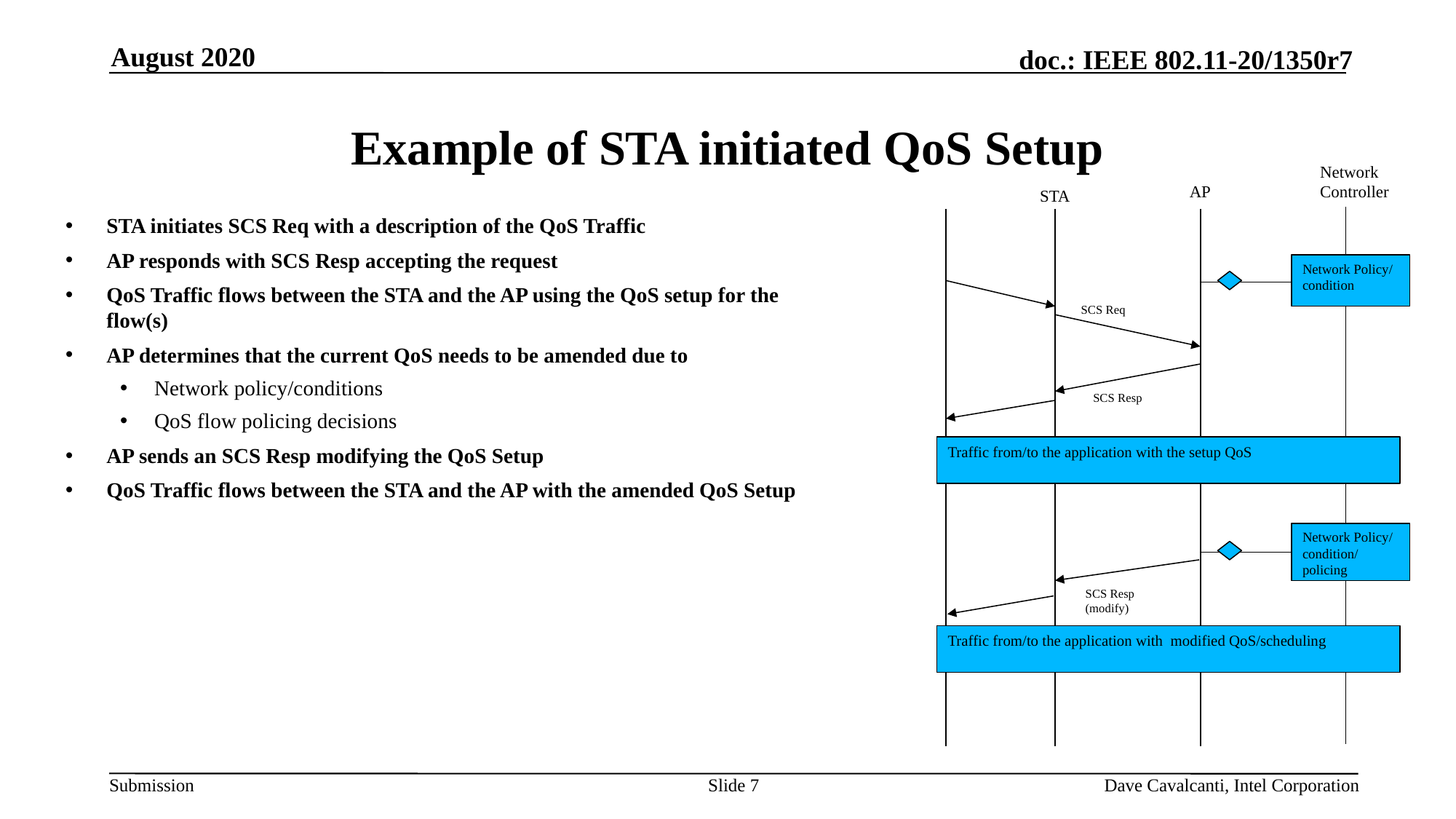

August 2020
# Example of STA initiated QoS Setup
Network
Controller
AP
STA
STA initiates SCS Req with a description of the QoS Traffic
AP responds with SCS Resp accepting the request
QoS Traffic flows between the STA and the AP using the QoS setup for the flow(s)
AP determines that the current QoS needs to be amended due to
Network policy/conditions
QoS flow policing decisions
AP sends an SCS Resp modifying the QoS Setup
QoS Traffic flows between the STA and the AP with the amended QoS Setup

Network Policy/ condition

SCS Req
SCS Resp
Traffic from/to the application with the setup QoS
Network Policy/ condition/ policing

SCS Resp
(modify)
Traffic from/to the application with  modified QoS/scheduling
Slide 7
Dave Cavalcanti, Intel Corporation